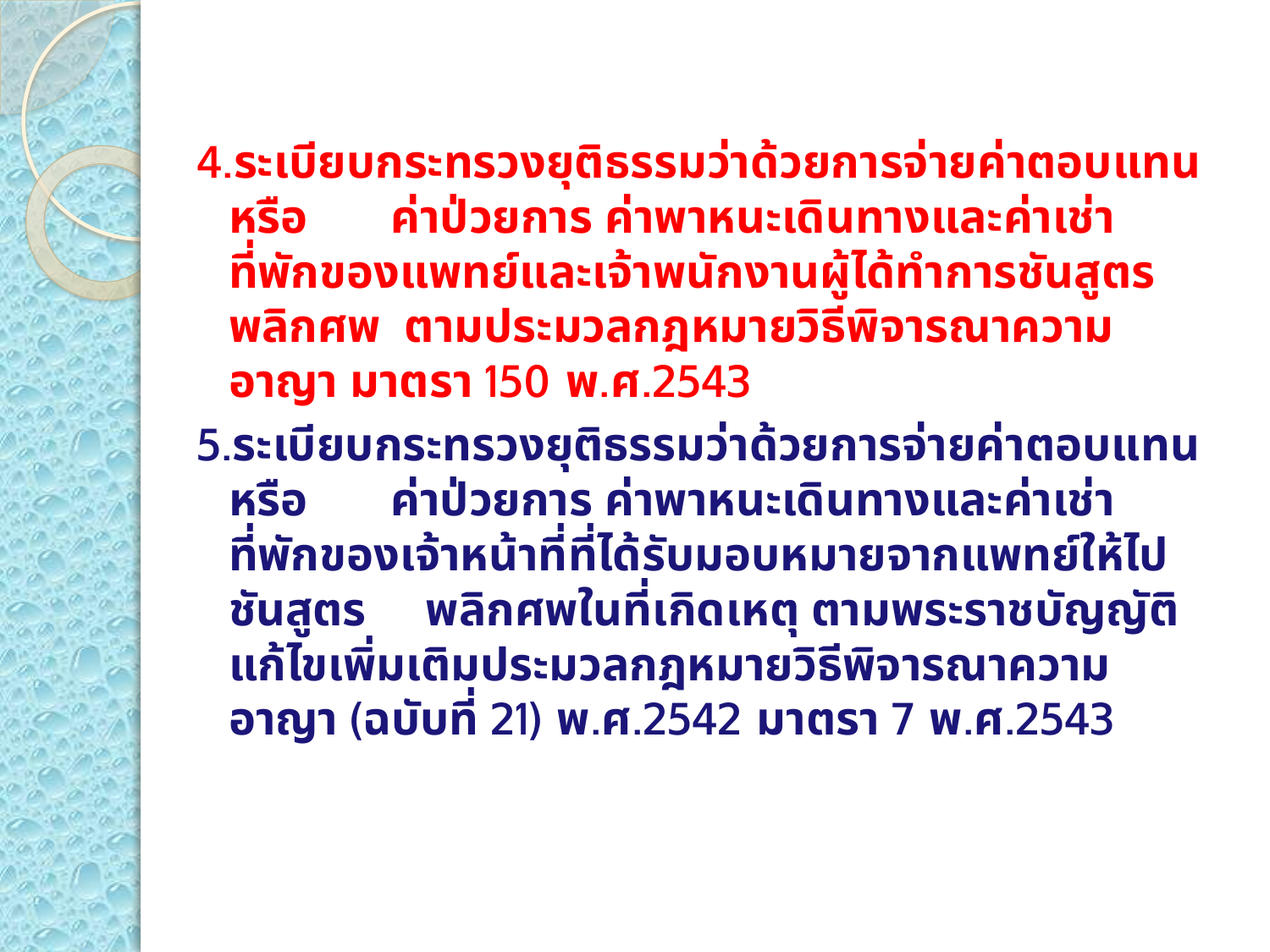

4.ระเบียบกระทรวงยุติธรรมว่าด้วยการจ่ายค่าตอบแทนหรือ       ค่าป่วยการ ค่าพาหนะเดินทางและค่าเช่าที่พักของแพทย์และเจ้าพนักงานผู้ได้ทำการชันสูตรพลิกศพ  ตามประมวลกฎหมายวิธีพิจารณาความอาญา มาตรา 150 พ.ศ.2543
5.ระเบียบกระทรวงยุติธรรมว่าด้วยการจ่ายค่าตอบแทนหรือ       ค่าป่วยการ ค่าพาหนะเดินทางและค่าเช่าที่พักของเจ้าหน้าที่ที่ได้รับมอบหมายจากแพทย์ให้ไปชันสูตร     พลิกศพในที่เกิดเหตุ ตามพระราชบัญญัติแก้ไขเพิ่มเติมประมวลกฎหมายวิธีพิจารณาความอาญา (ฉบับที่ 21) พ.ศ.2542 มาตรา 7 พ.ศ.2543